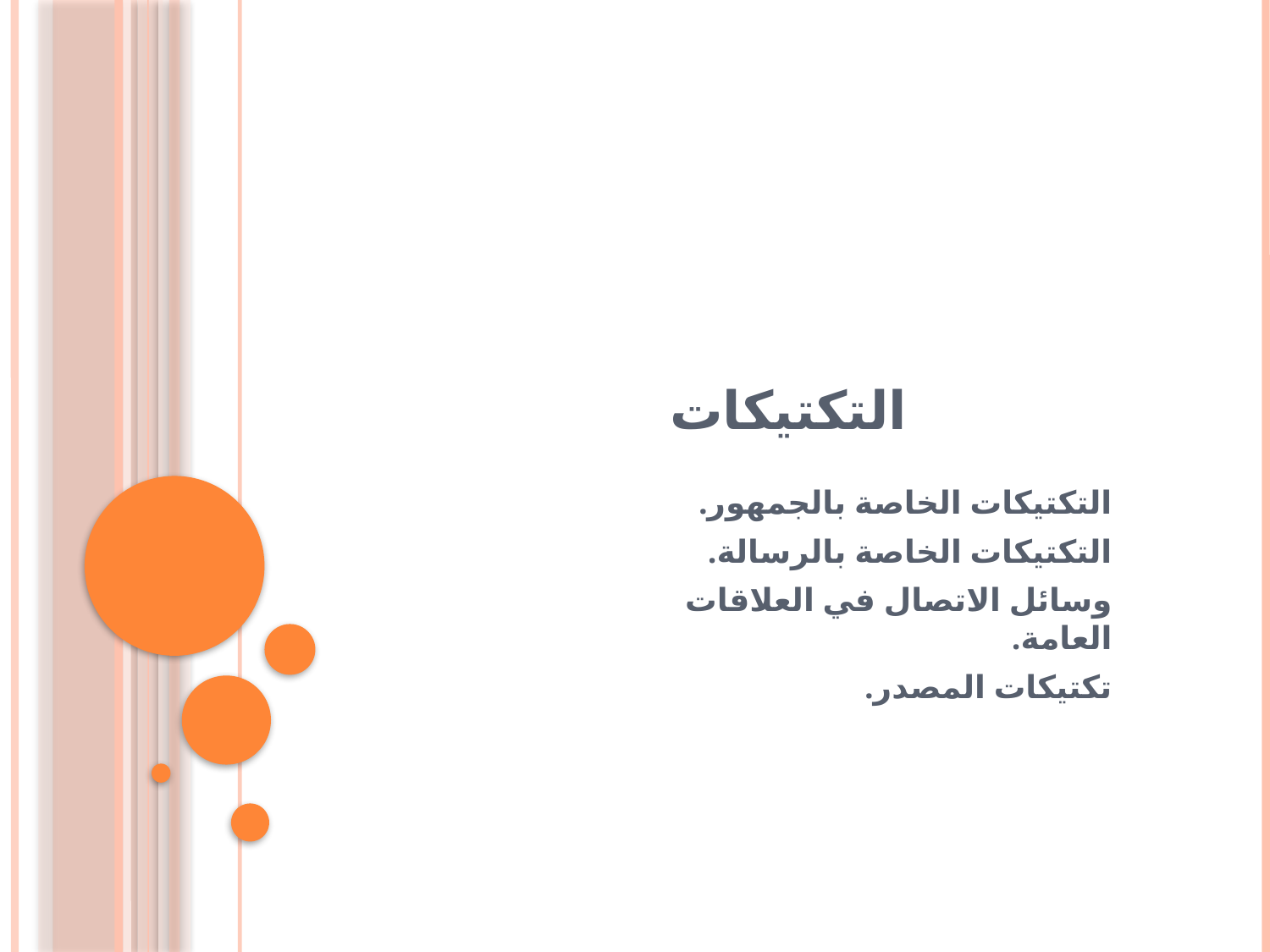

# التكتيكات
التكتيكات الخاصة بالجمهور.
التكتيكات الخاصة بالرسالة.
وسائل الاتصال في العلاقات العامة.
تكتيكات المصدر.